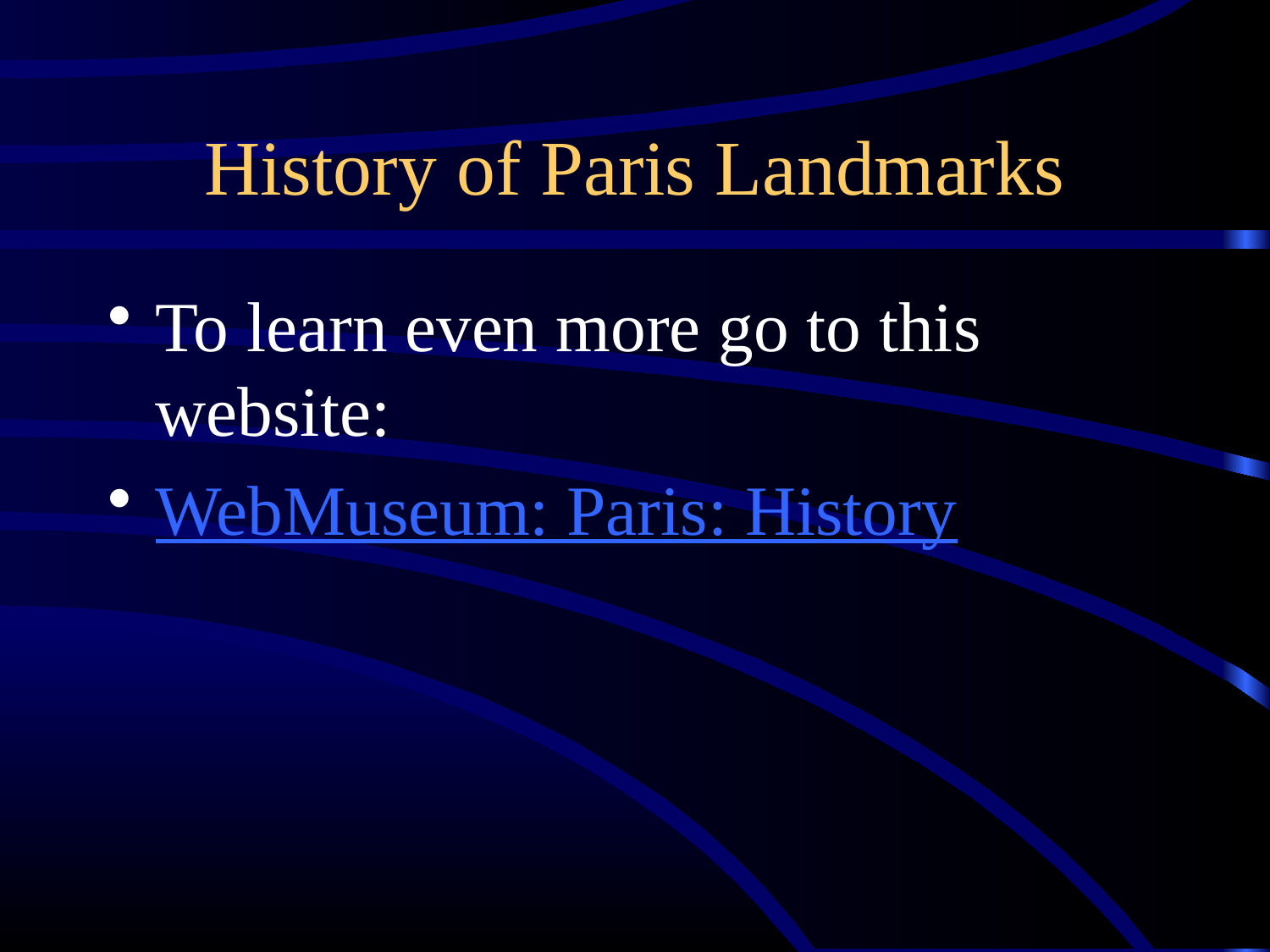

# History of Paris Landmarks
To learn even more go to this website:
WebMuseum: Paris: History